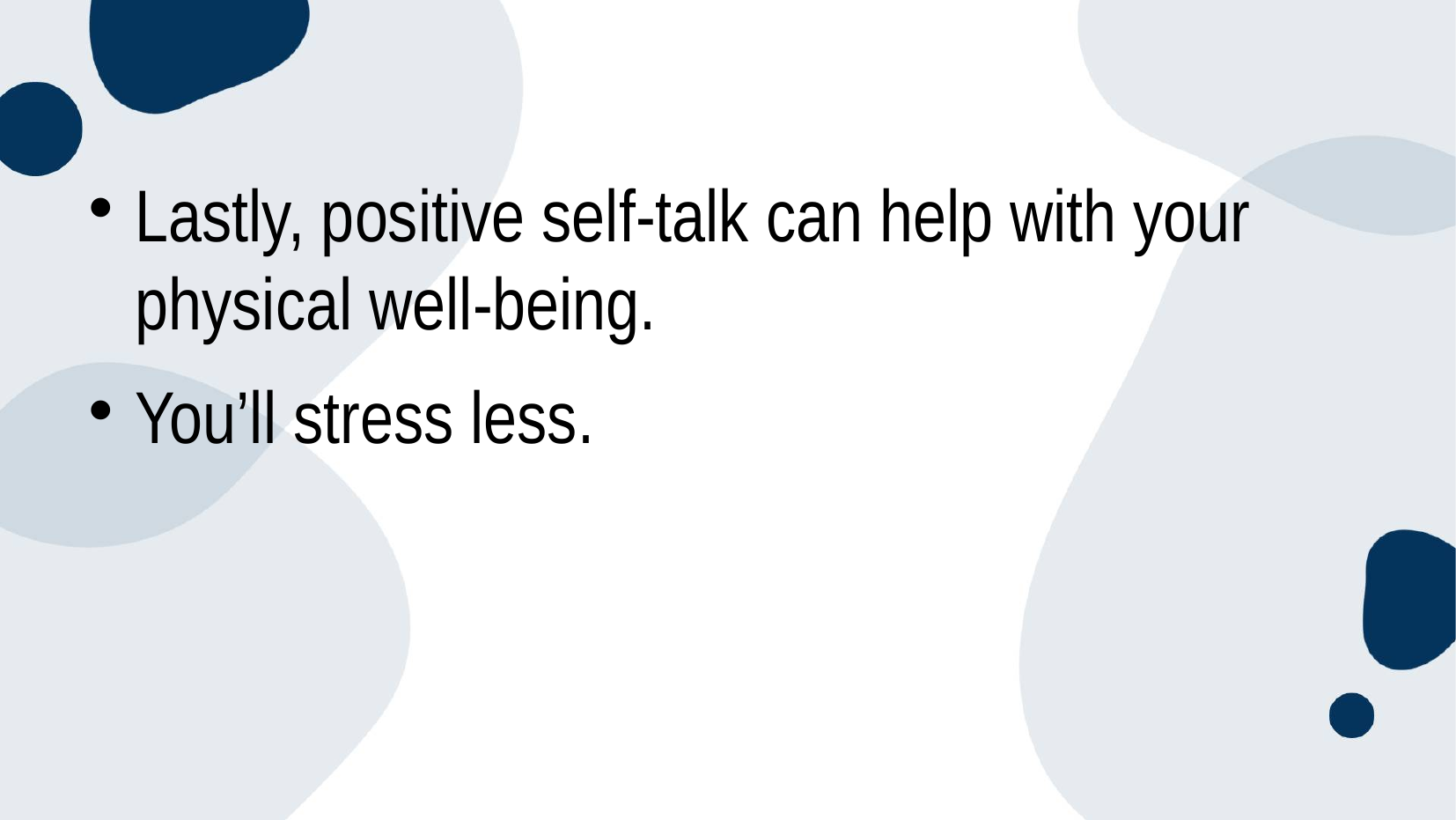

#
Lastly, positive self-talk can help with your physical well-being.
You’ll stress less.